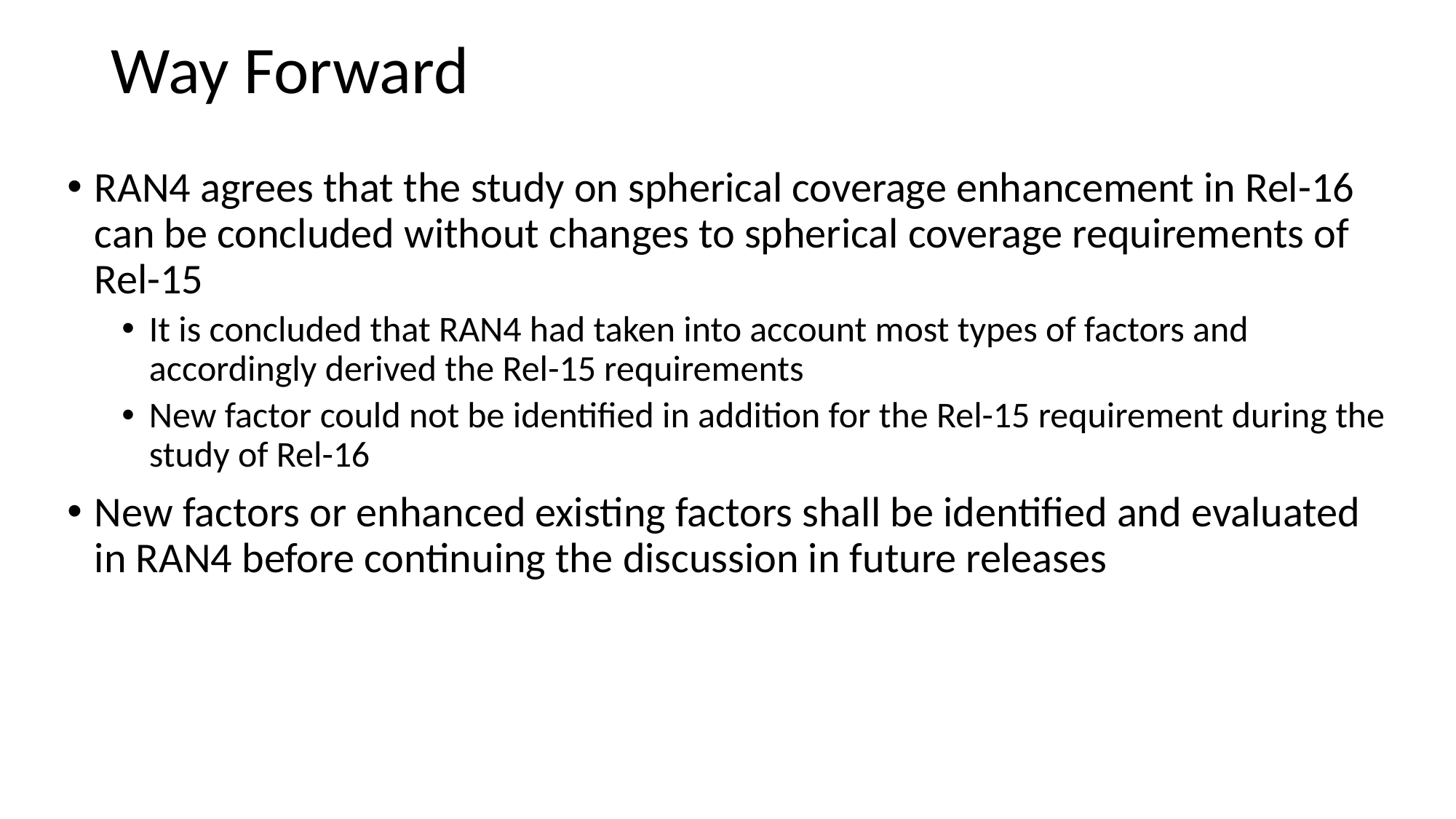

Way Forward
RAN4 agrees that the study on spherical coverage enhancement in Rel-16 can be concluded without changes to spherical coverage requirements of Rel-15
It is concluded that RAN4 had taken into account most types of factors and accordingly derived the Rel-15 requirements
New factor could not be identified in addition for the Rel-15 requirement during the study of Rel-16
New factors or enhanced existing factors shall be identified and evaluated in RAN4 before continuing the discussion in future releases